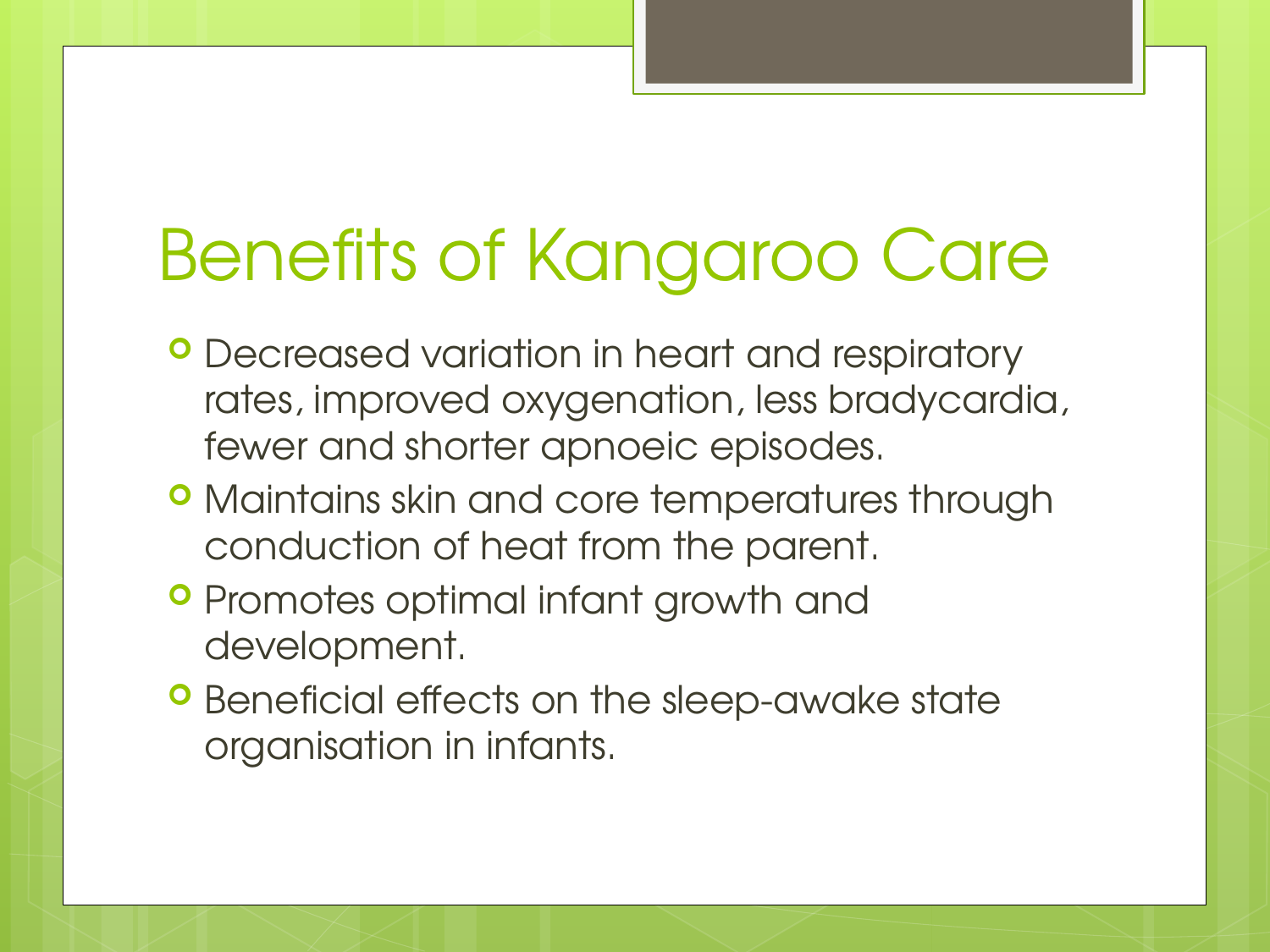

# Benefits of Kangaroo Care
Decreased variation in heart and respiratory rates, improved oxygenation, less bradycardia, fewer and shorter apnoeic episodes.
Maintains skin and core temperatures through conduction of heat from the parent.
Promotes optimal infant growth and development.
Beneficial effects on the sleep-awake state organisation in infants.